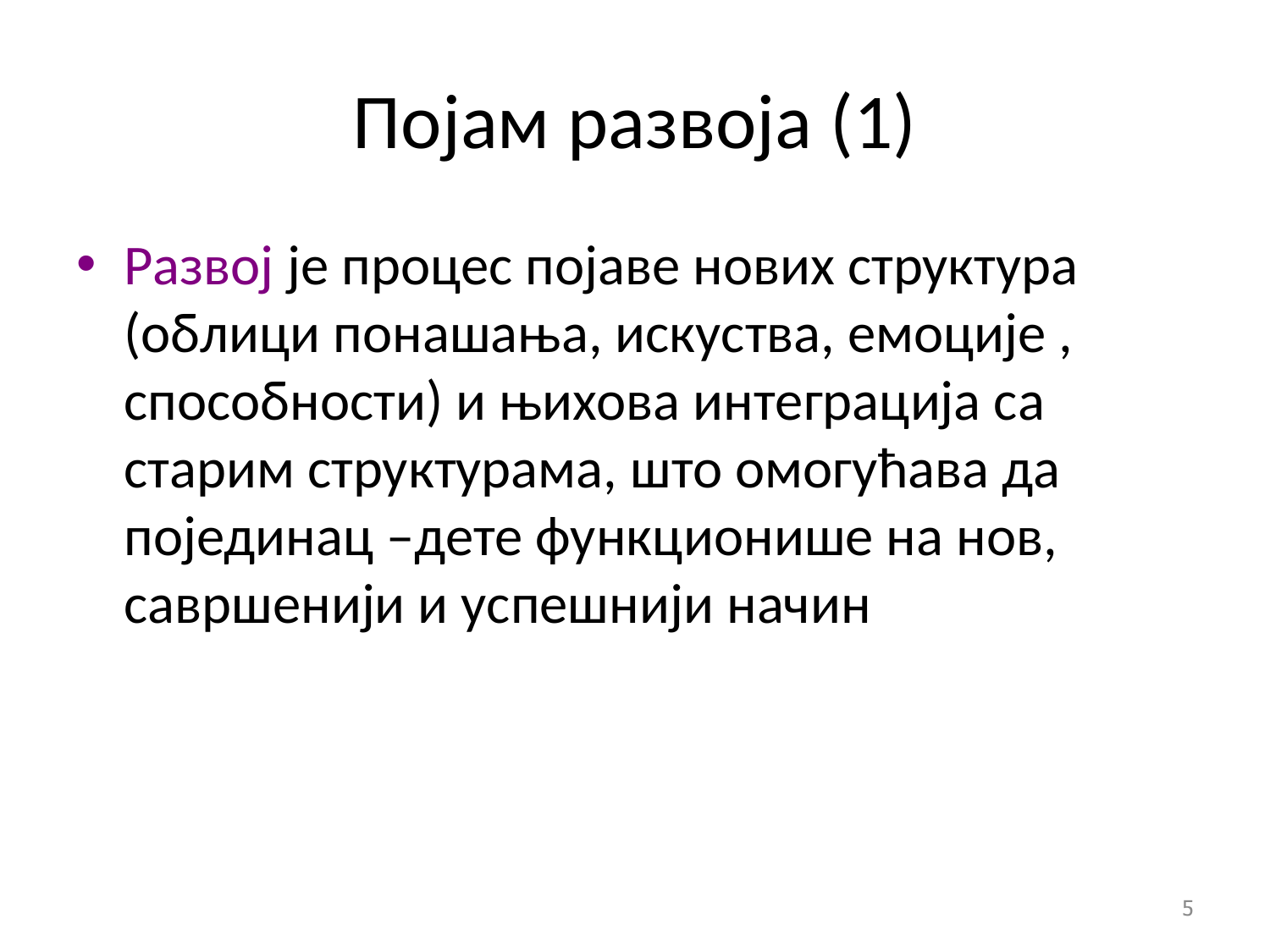

# Појам развоја (1)
Развој је процес појаве нових структура (облици понашања, искуства, емоције , способности) и њихова интеграција са старим структурама, што омогућава да појединац –дете функционише на нов, савршенији и успешнији начин
5